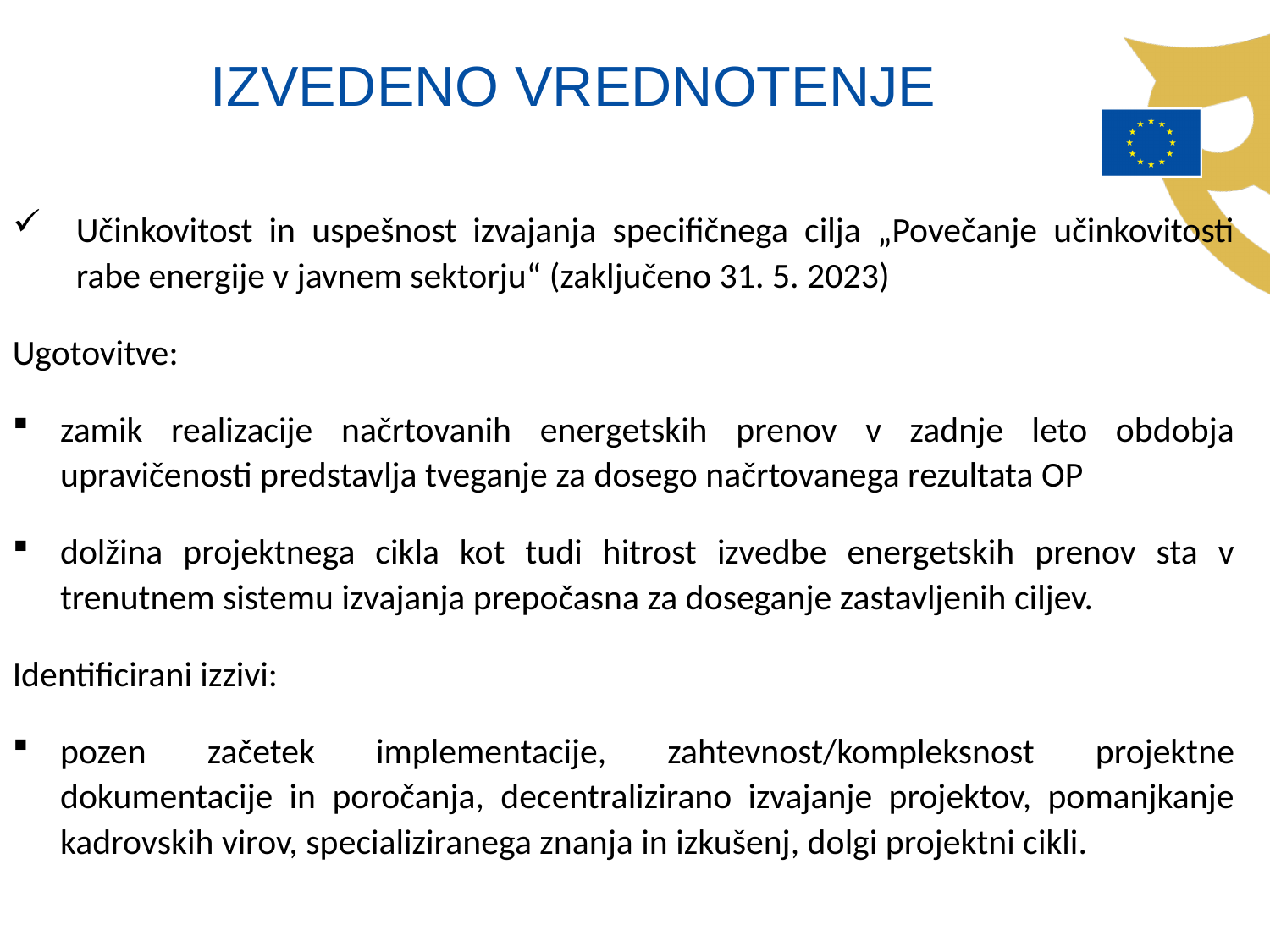

IZVEDENO VREDNOTENJE

Učinkovitost in uspešnost izvajanja specifičnega cilja „Povečanje učinkovitosti rabe energije v javnem sektorju“ (zaključeno 31. 5. 2023)
Ugotovitve:
zamik realizacije načrtovanih energetskih prenov v zadnje leto obdobja upravičenosti predstavlja tveganje za dosego načrtovanega rezultata OP
dolžina projektnega cikla kot tudi hitrost izvedbe energetskih prenov sta v trenutnem sistemu izvajanja prepočasna za doseganje zastavljenih ciljev.
Identificirani izzivi:
pozen začetek implementacije, zahtevnost/kompleksnost projektne dokumentacije in poročanja, decentralizirano izvajanje projektov, pomanjkanje kadrovskih virov, specializiranega znanja in izkušenj, dolgi projektni cikli.